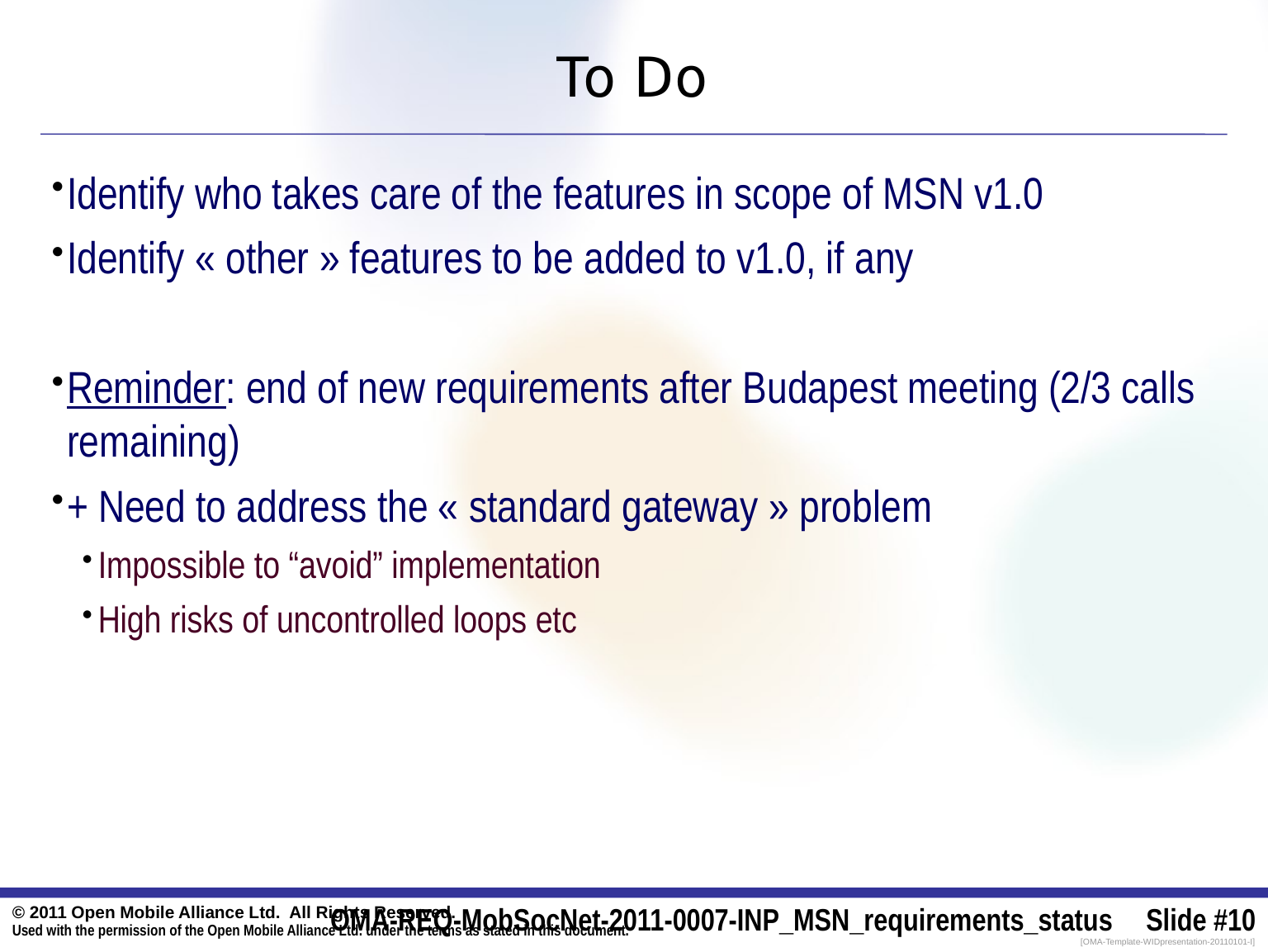

# To Do
Identify who takes care of the features in scope of MSN v1.0
Identify « other » features to be added to v1.0, if any

Reminder: end of new requirements after Budapest meeting (2/3 calls remaining)
+ Need to address the « standard gateway » problem
Impossible to “avoid” implementation
High risks of uncontrolled loops etc